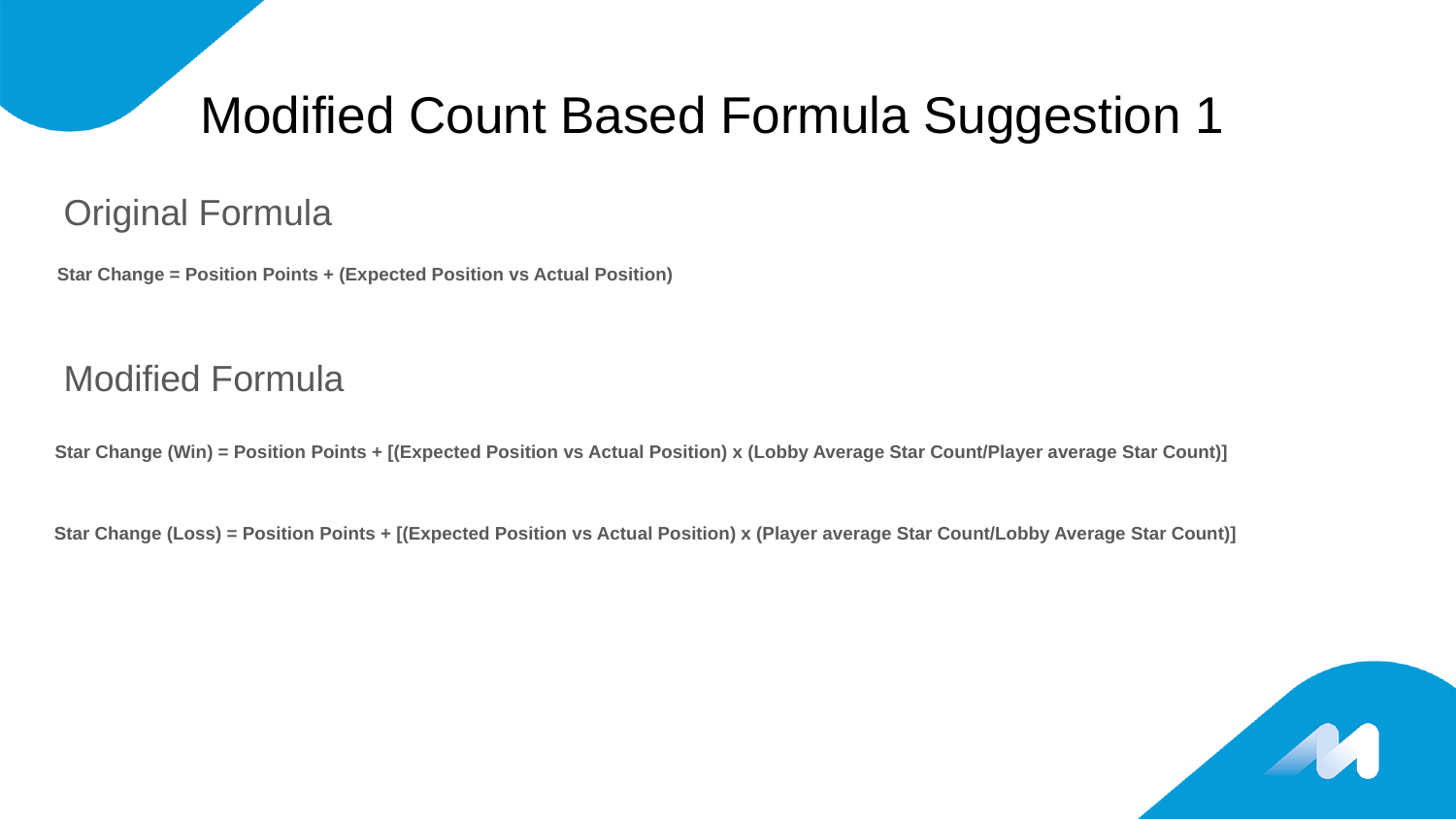

# Modified Count Based Formula Suggestion 1
Original Formula
Star Change = Position Points + (Expected Position vs Actual Position)
Modified Formula
Star Change (Win) = Position Points + [(Expected Position vs Actual Position) x (Lobby Average Star Count/Player average Star Count)]
Star Change (Loss) = Position Points + [(Expected Position vs Actual Position) x (Player average Star Count/Lobby Average Star Count)]